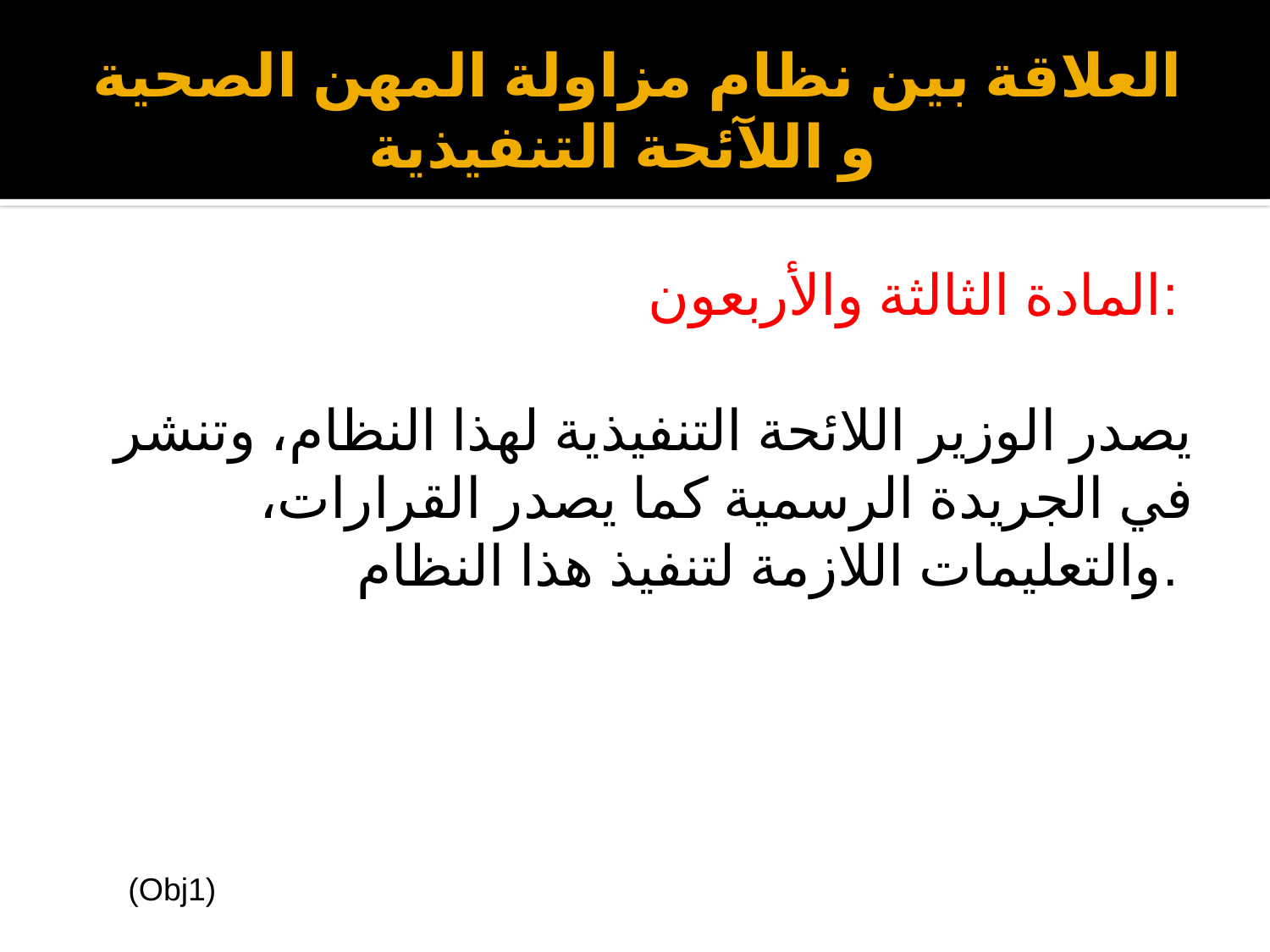

# العلاقة بين نظام مزاولة المهن الصحية و اللآئحة التنفيذية
المادة الثالثة والأربعون:
يصدر الوزير اللائحة التنفيذية لهذا النظام، وتنشر في الجريدة الرسمية كما يصدر القرارات، والتعليمات اللازمة لتنفيذ هذا النظام.
(Obj1)